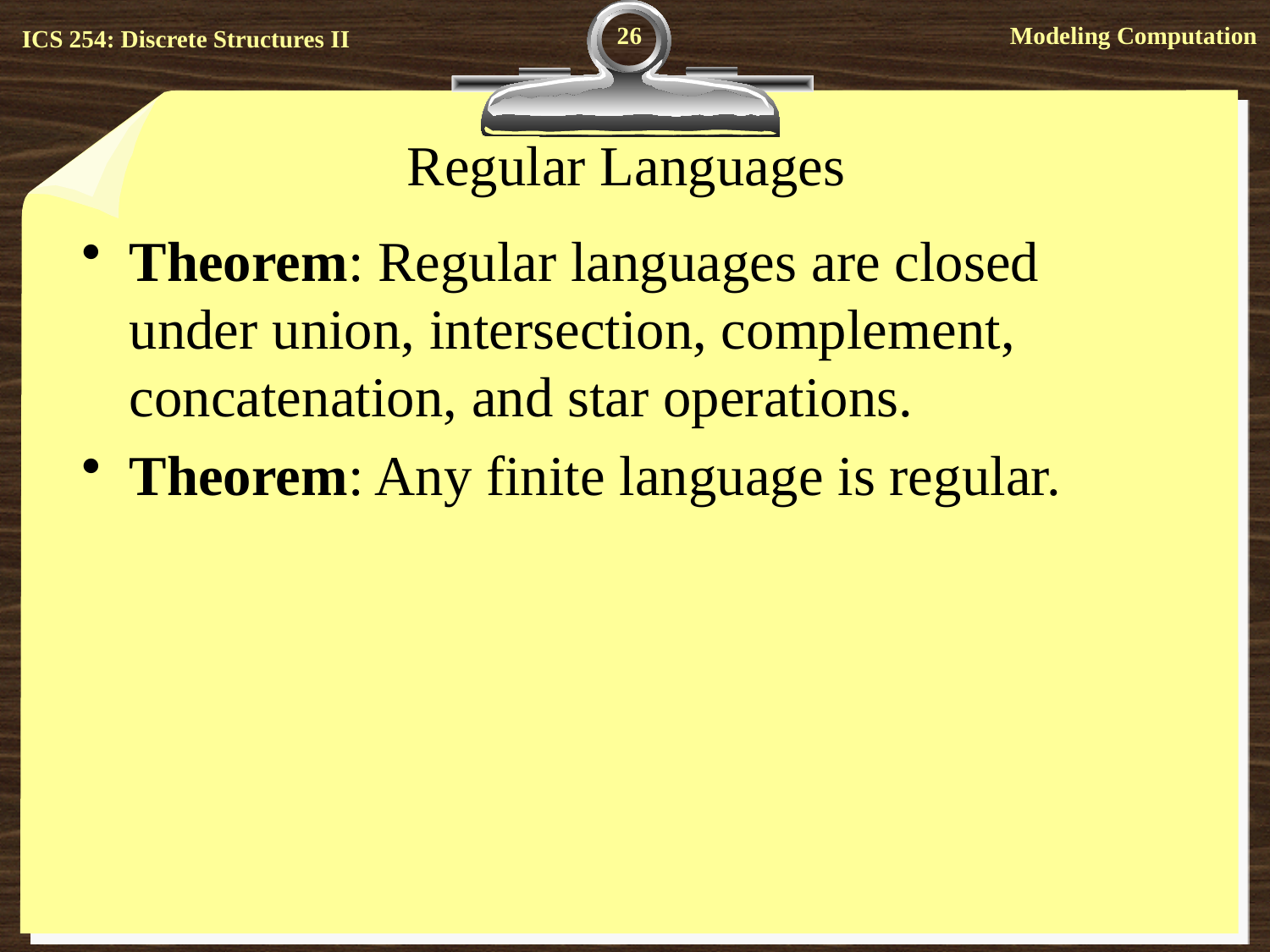

26
# Regular Languages
Theorem: Regular languages are closed under union, intersection, complement, concatenation, and star operations.
Theorem: Any finite language is regular.